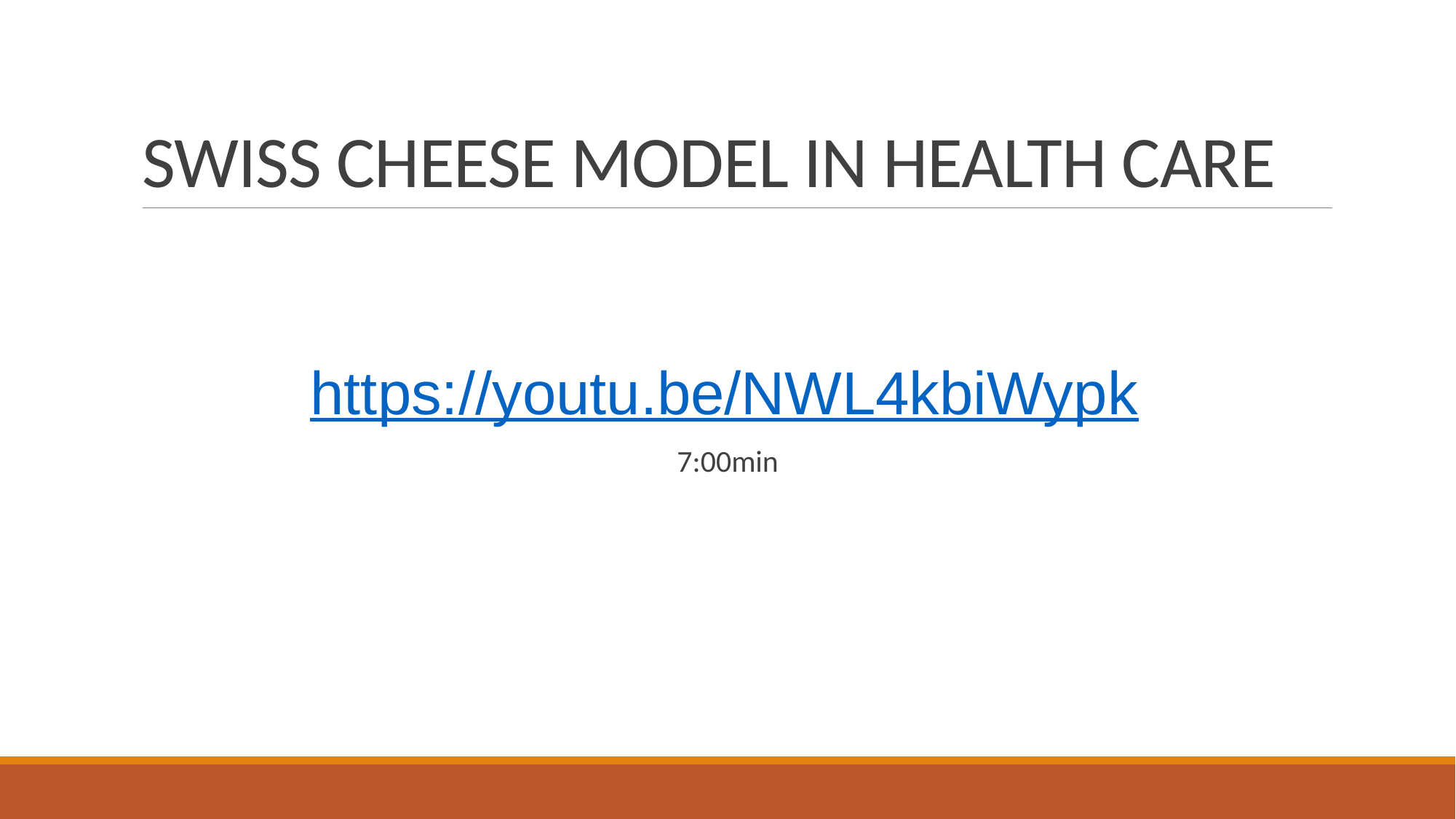

# SWISS CHEESE MODEL IN HEALTH CARE
https://youtu.be/NWL4kbiWypk
7:00min